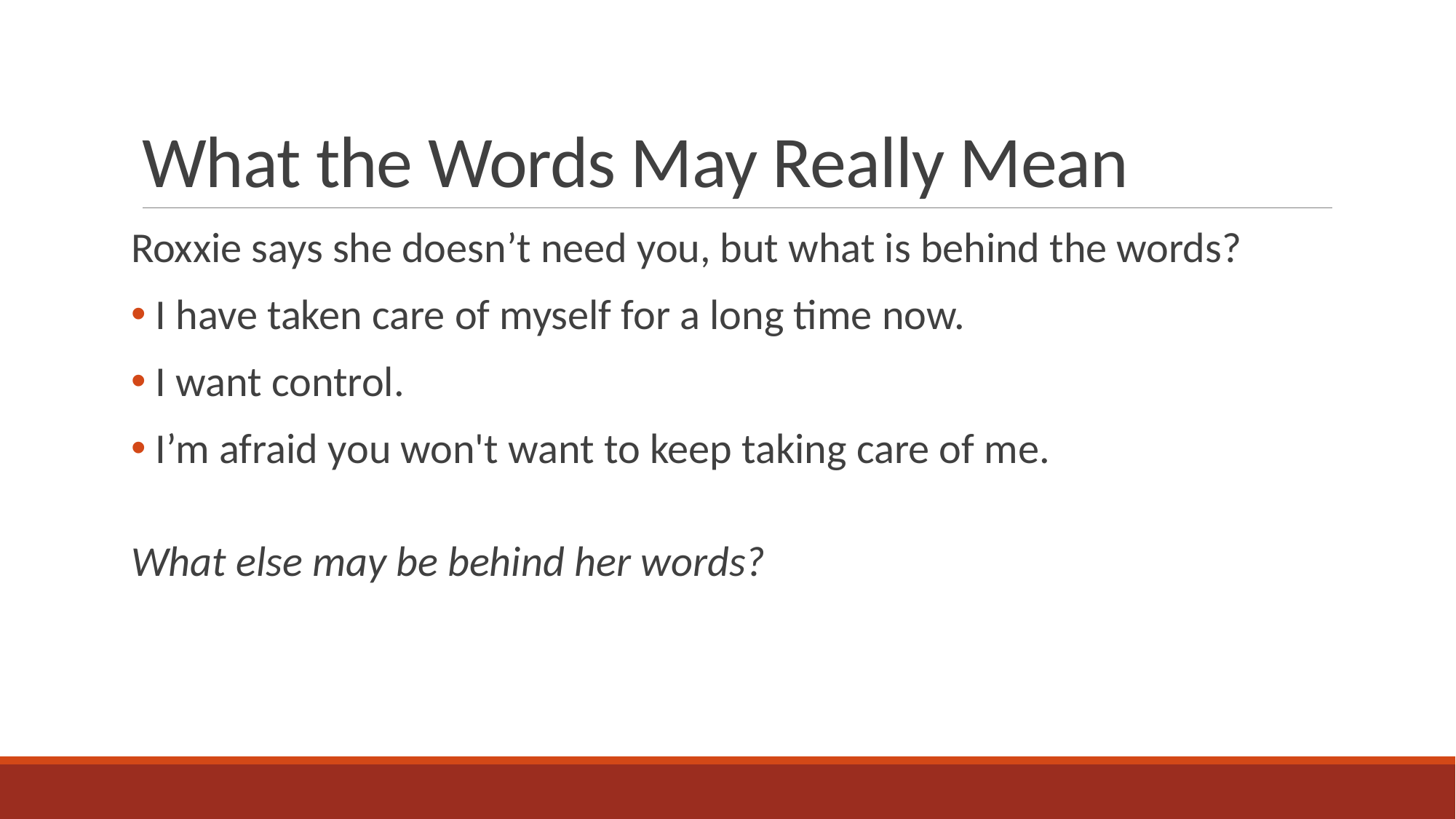

# What the Words May Really Mean
Roxxie says she doesn’t need you, but what is behind the words?
 I have taken care of myself for a long time now.
 I want control.
 I’m afraid you won't want to keep taking care of me.
What else may be behind her words?